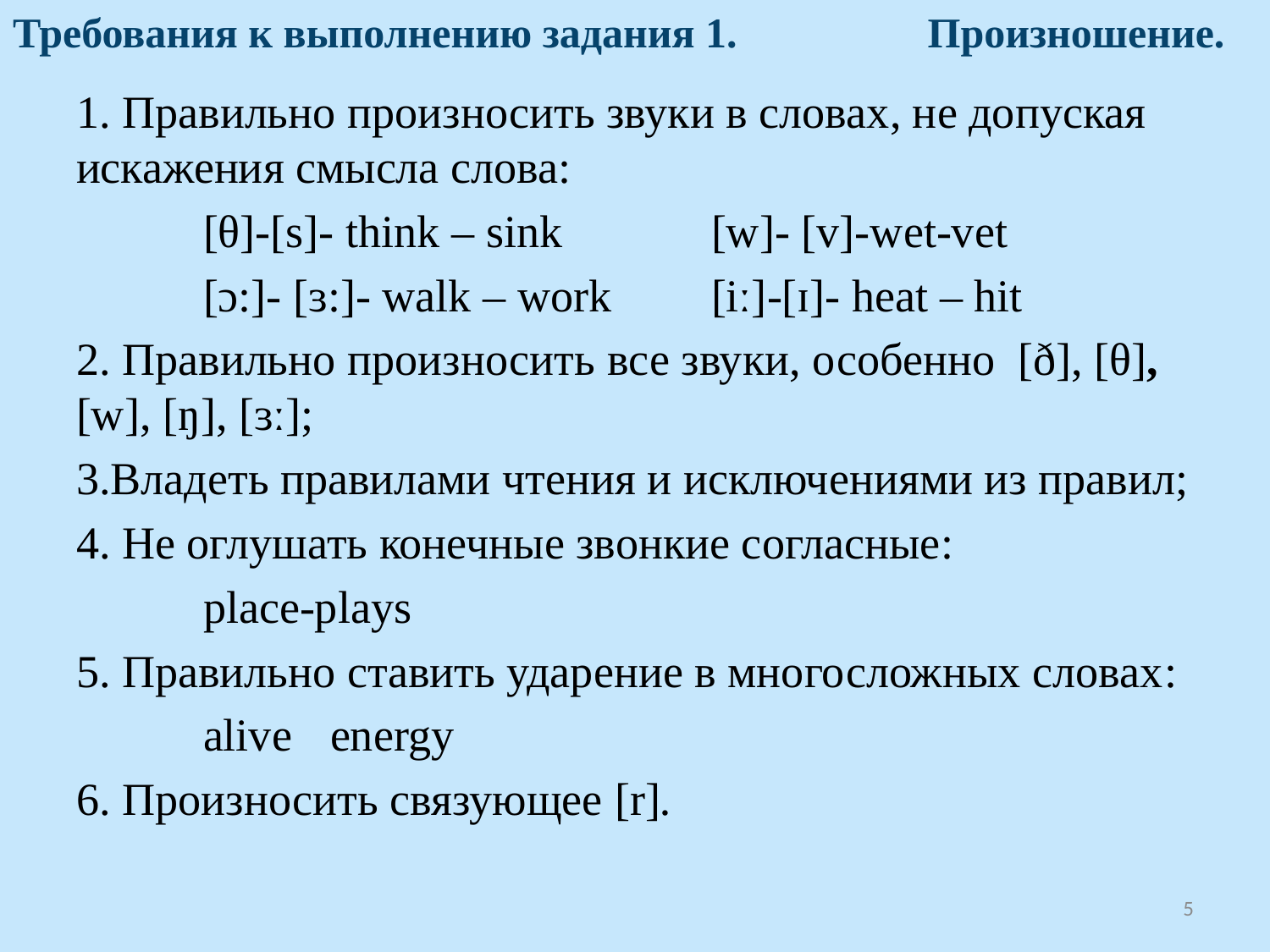

# Требования к выполнению задания 1.                  Произношение.
1. Правильно произносить звуки в словах, не допуская искажения смысла слова:
	[θ]-[s]- think – sink 		[w]- [v]-wet-vet
	[ɔ:]- [ɜ:]- walk – work 	[iː]-[ɪ]- heat – hit
2. Правильно произносить все звуки, особенно  [ð], [θ], [w], [ŋ], [ɜː];
3.Владеть правилами чтения и исключениями из правил;
4. Не оглушать конечные звонкие согласные:
	place-plays
5. Правильно ставить ударение в многосложных словах:
	alive	energy
6. Произносить связующее [r].
5